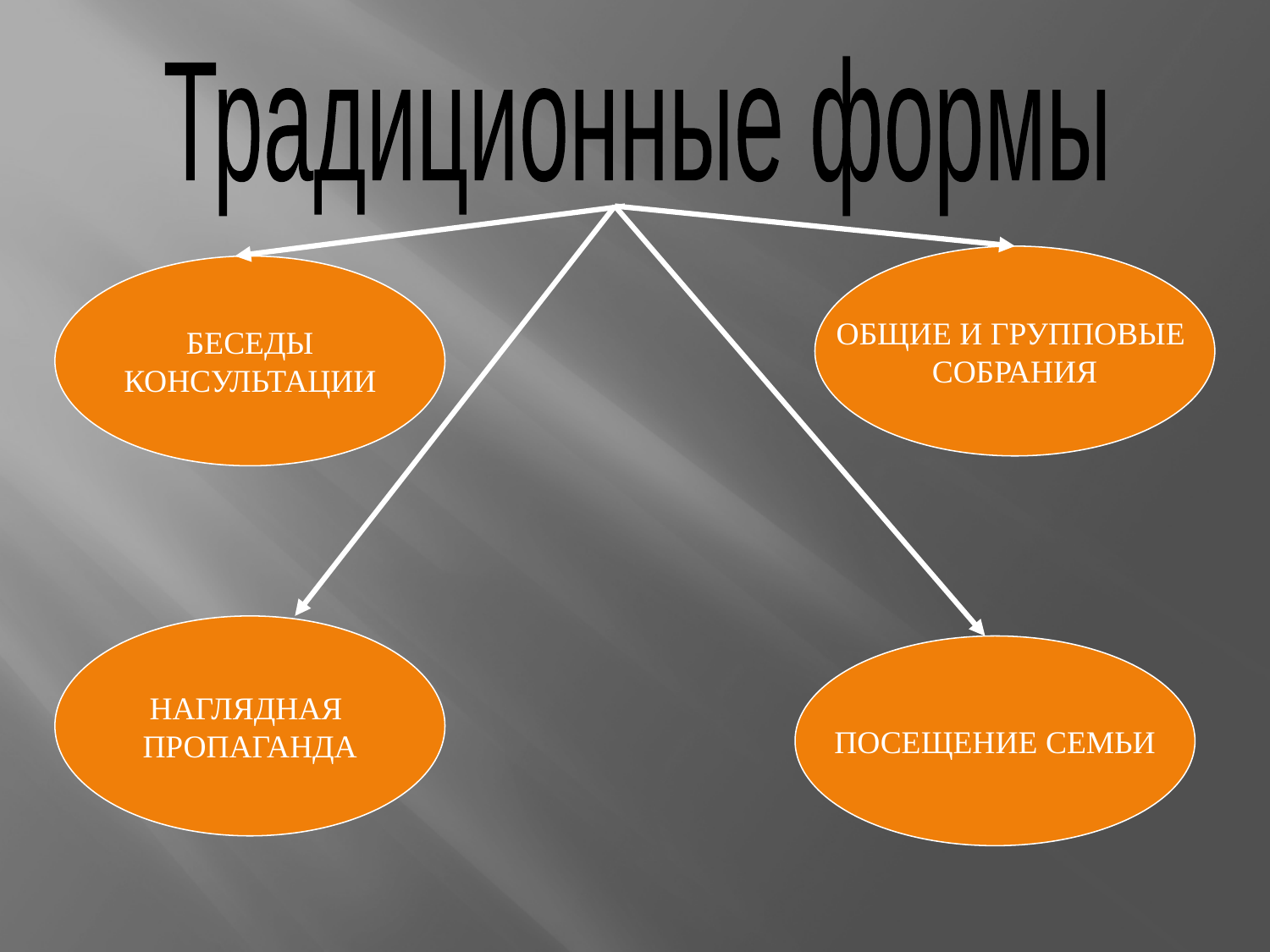

Традиционные формы

ОБЩИЕ И ГРУППОВЫЕ
СОБРАНИЯ
БЕСЕДЫ
КОНСУЛЬТАЦИИ
НАГЛЯДНАЯ
ПРОПАГАНДА
ПОСЕЩЕНИЕ СЕМЬИ